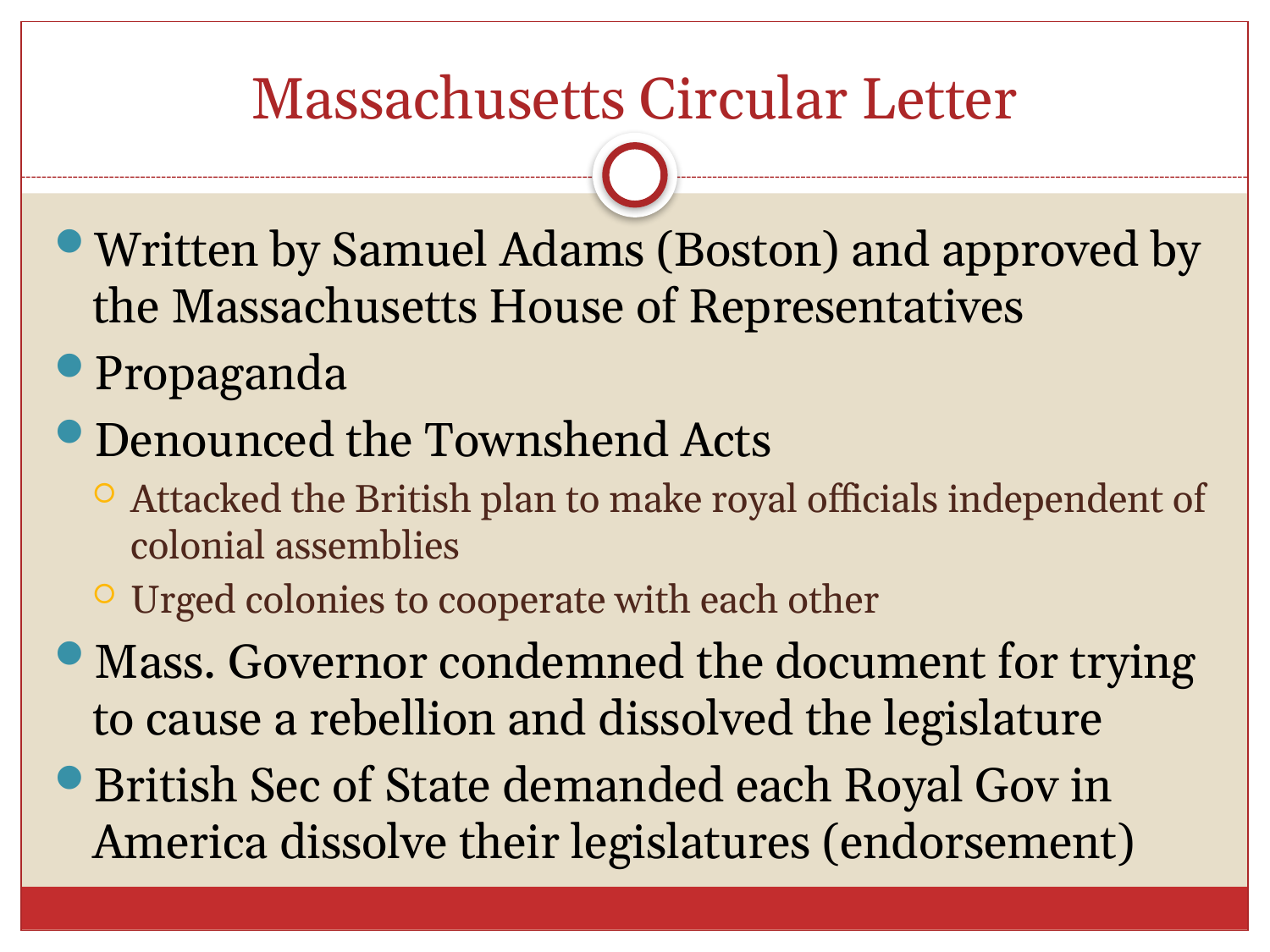

# Massachusetts Circular Letter
Written by Samuel Adams (Boston) and approved by the Massachusetts House of Representatives
Propaganda
Denounced the Townshend Acts
Attacked the British plan to make royal officials independent of colonial assemblies
Urged colonies to cooperate with each other
Mass. Governor condemned the document for trying to cause a rebellion and dissolved the legislature
British Sec of State demanded each Royal Gov in America dissolve their legislatures (endorsement)